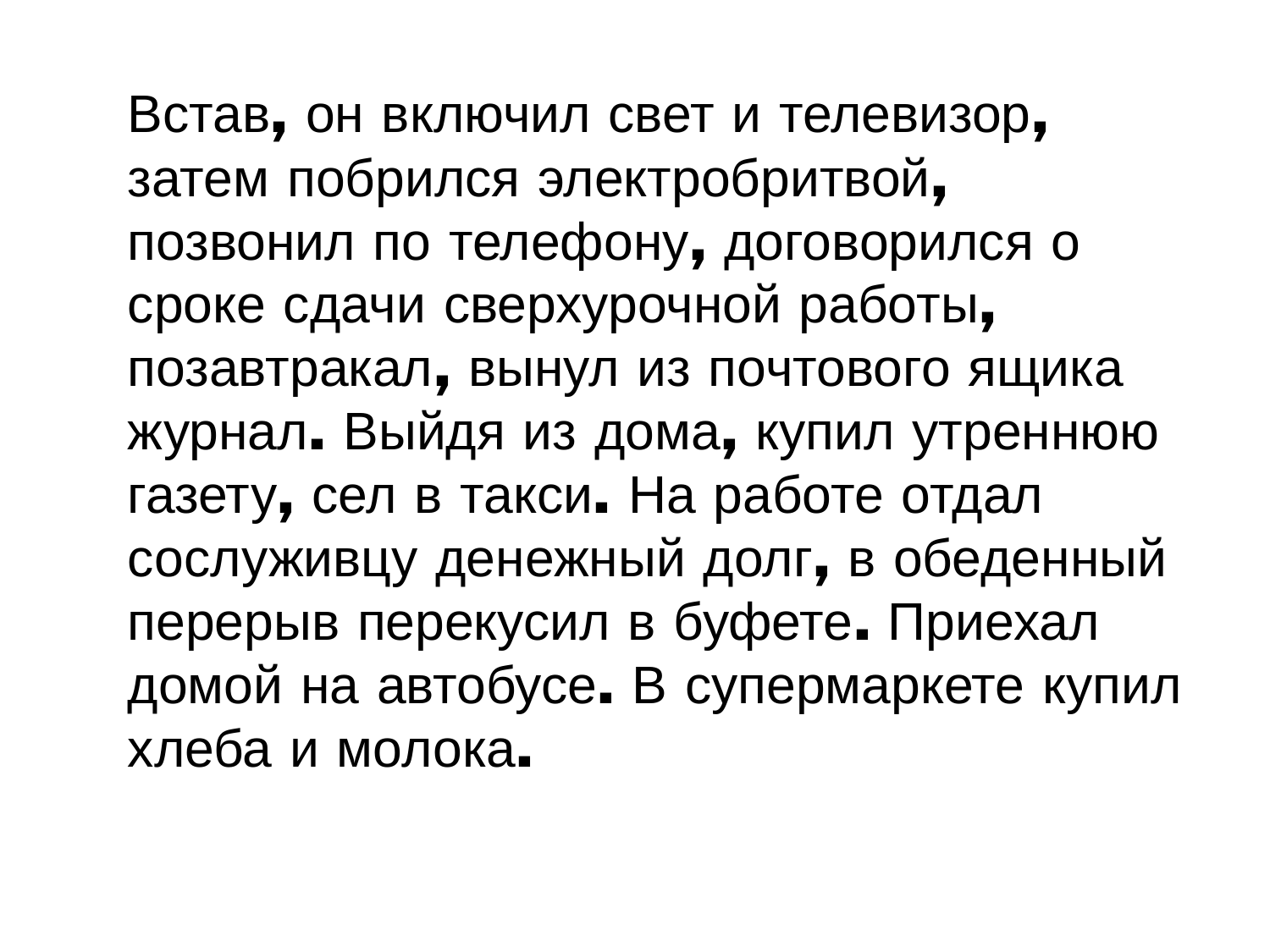

Встав, он включил свет и телевизор, затем побрился электробритвой, позвонил по телефону, договорился о сроке сдачи сверхурочной работы, позавтракал, вынул из почтового ящика журнал. Выйдя из дома, купил утреннюю газету, сел в такси. На работе отдал сослуживцу денежный долг, в обеденный перерыв перекусил в буфете. Приехал домой на автобусе. В супермаркете купил хлеба и молока.